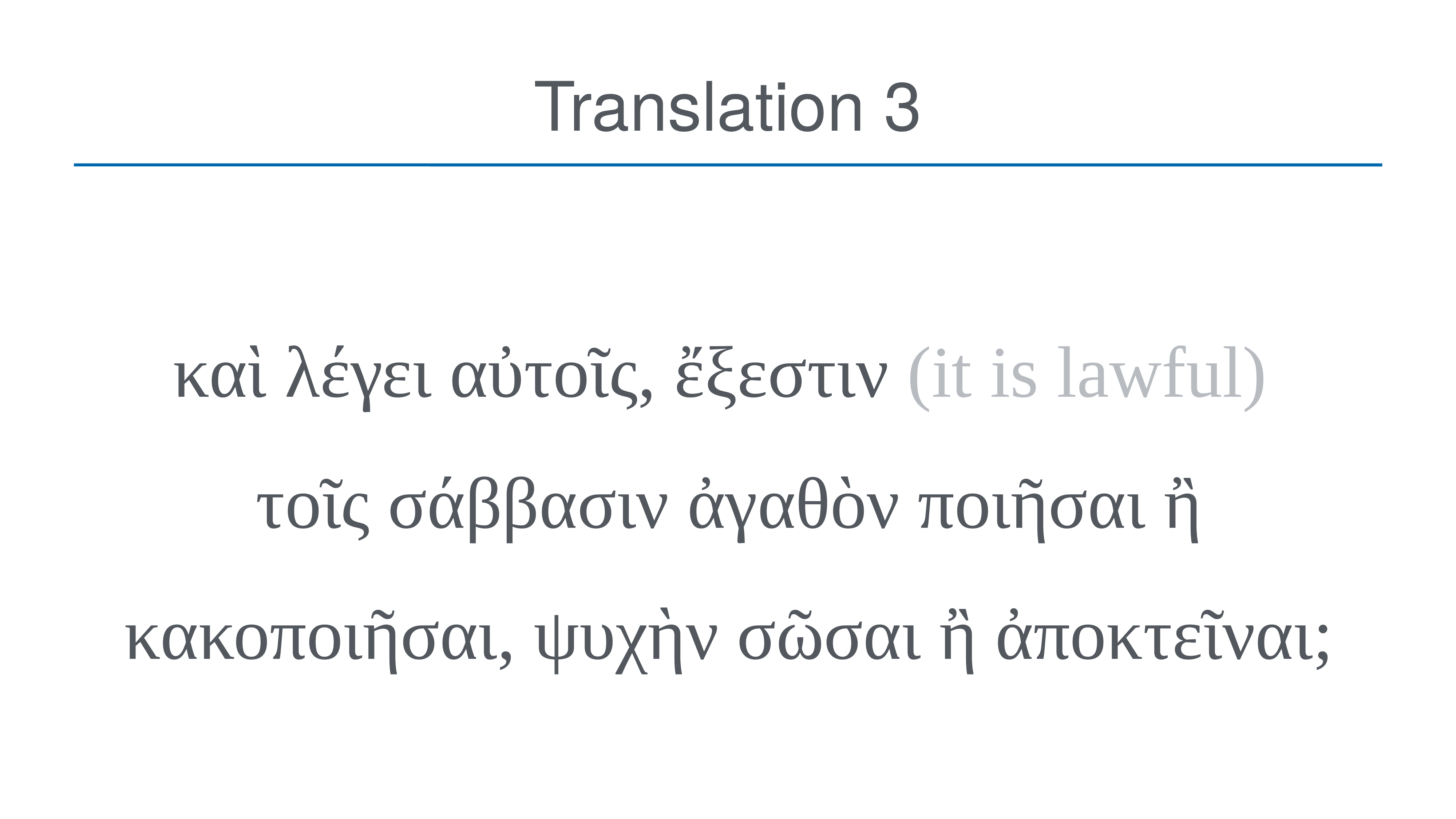

# Translation 3
καὶ λέγει αὐτοῖς, ἔξεστιν (it is lawful)
τοῖς σάββασιν ἀγαθὸν ποιῆσαι ἢ κακοποιῆσαι, ψυχὴν σῶσαι ἢ ἀποκτεῖναι;